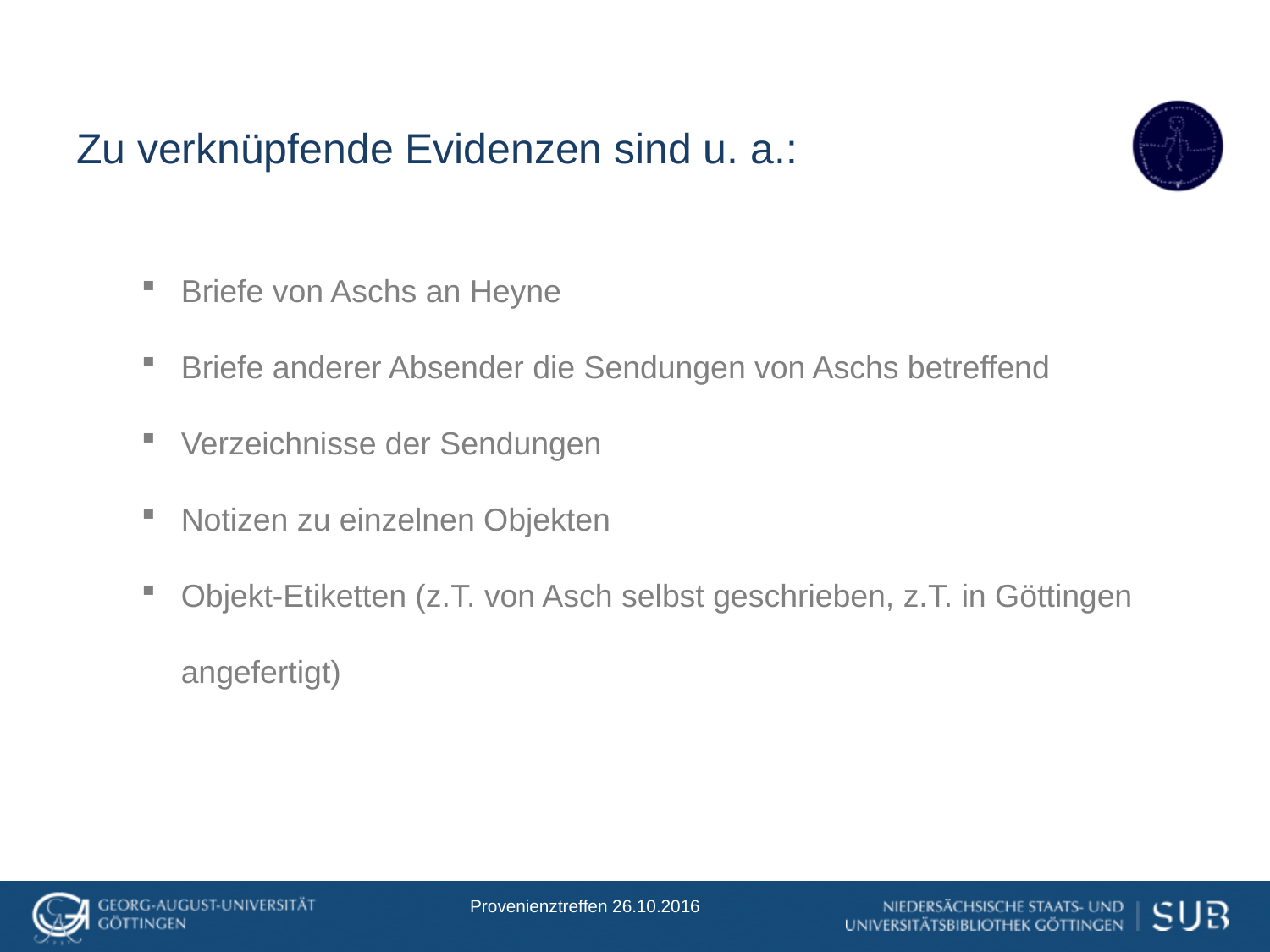

# Zu verknüpfende Evidenzen sind u. a.:
Briefe von Aschs an Heyne
Briefe anderer Absender die Sendungen von Aschs betreffend
Verzeichnisse der Sendungen
Notizen zu einzelnen Objekten
Objekt-Etiketten (z.T. von Asch selbst geschrieben, z.T. in Göttingen angefertigt)

Provenienztreffen 26.10.2016